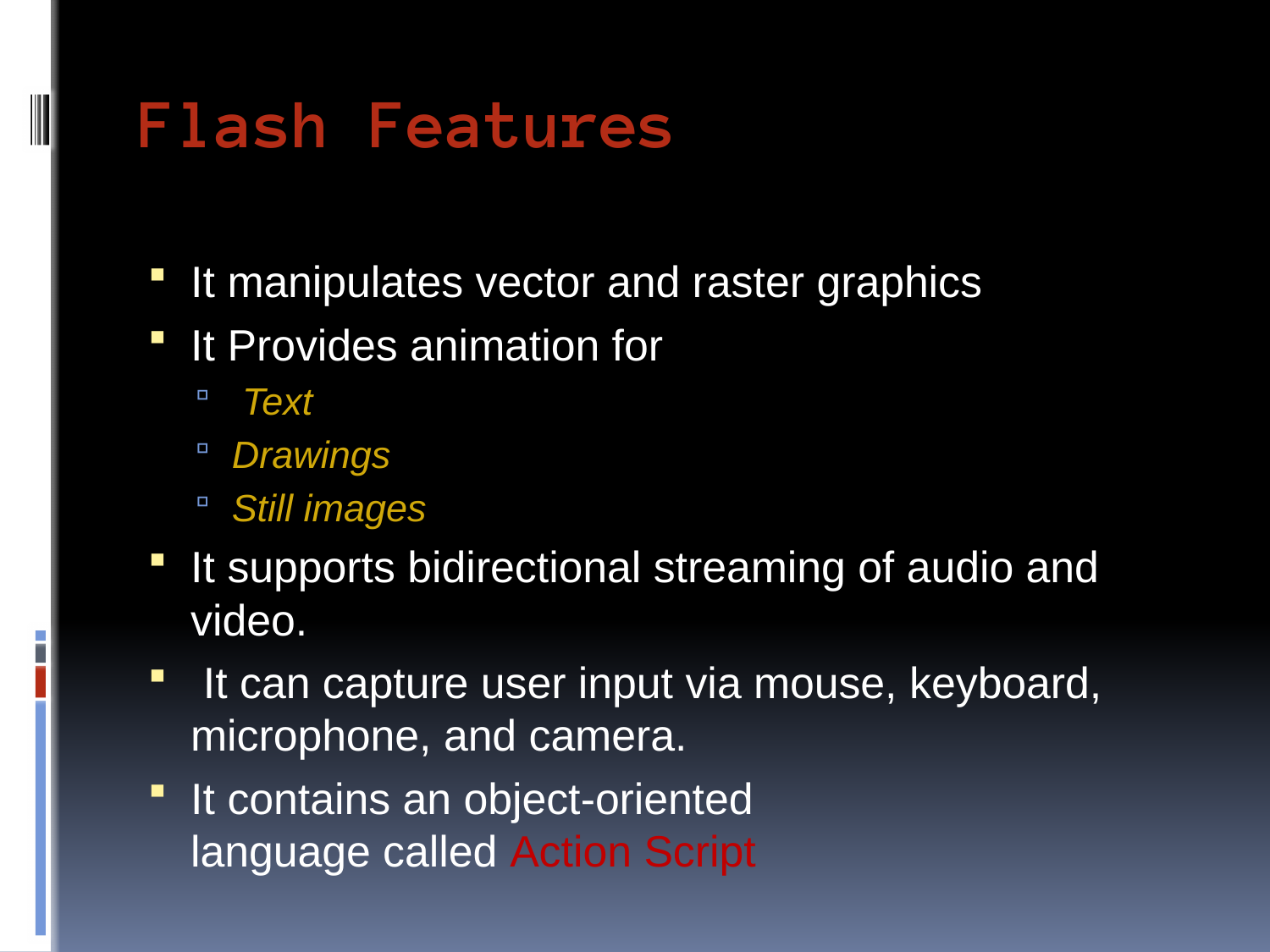

# Flash Features
It manipulates vector and raster graphics
It Provides animation for
 Text
Drawings
Still images
It supports bidirectional streaming of audio and video.
 It can capture user input via mouse, keyboard, microphone, and camera.
It contains an object-oriented language called Action Script